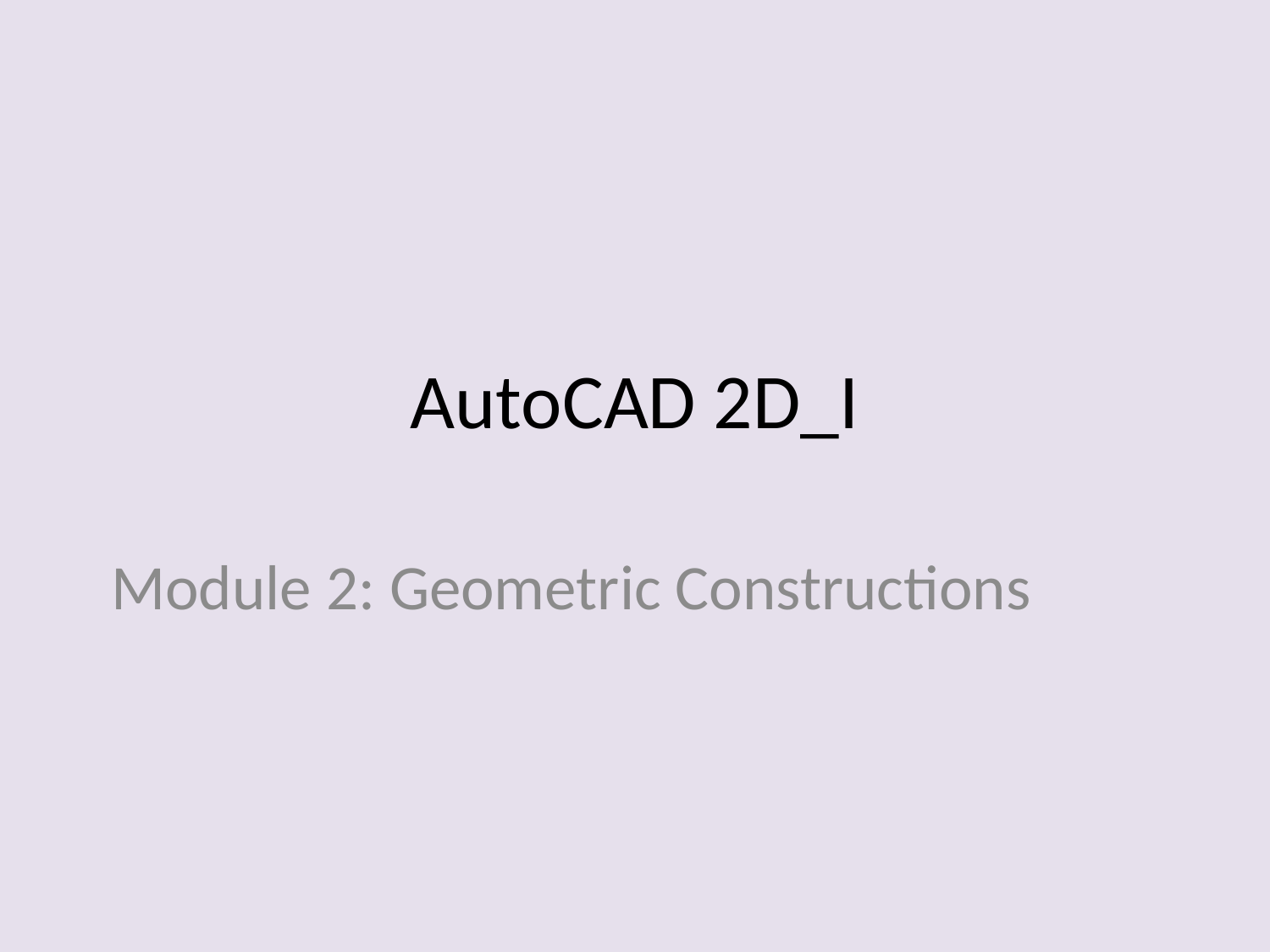

# AutoCAD 2D_I
Module 2: Geometric Constructions